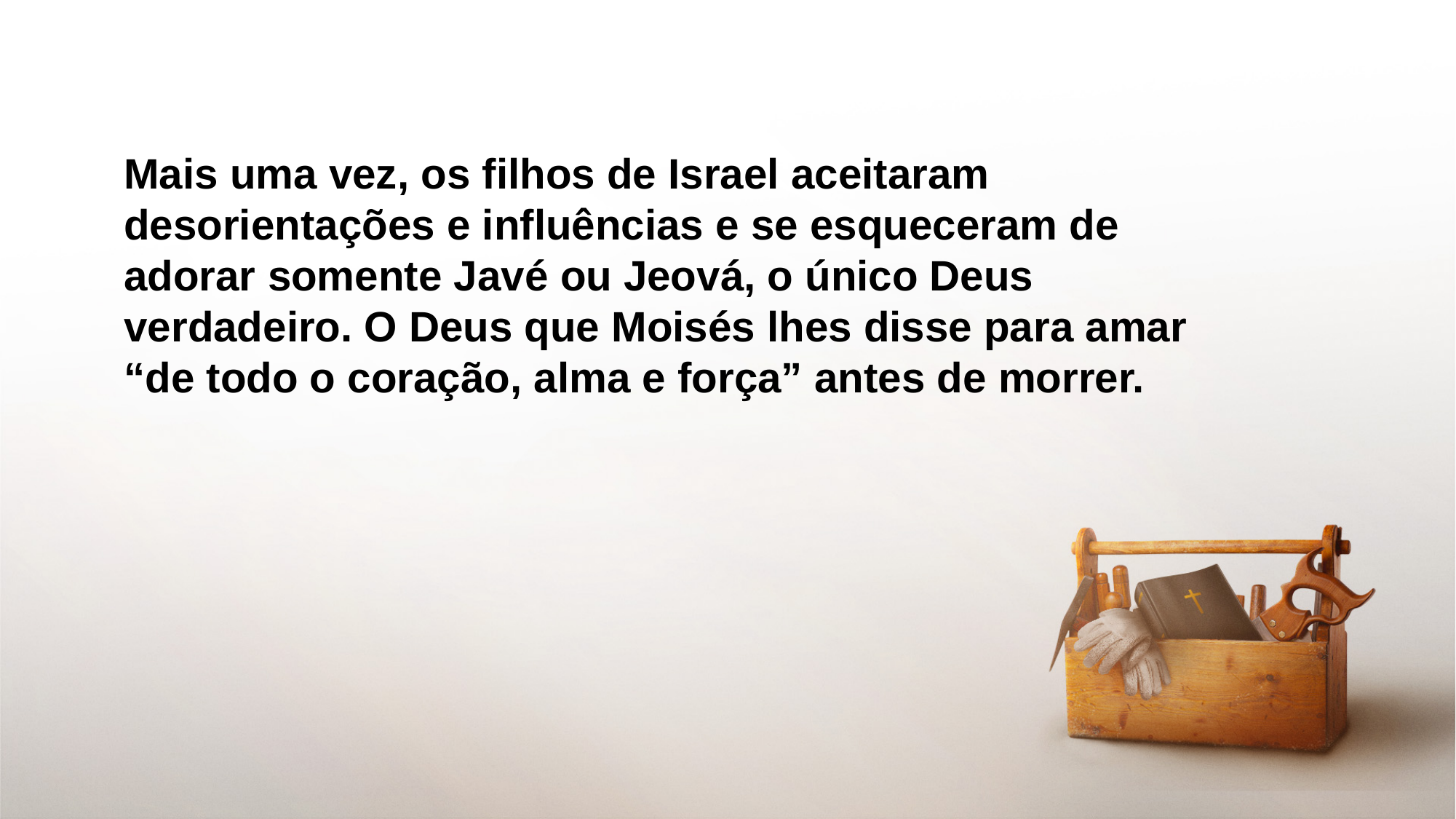

Mais uma vez, os filhos de Israel aceitaram desorientações e influências e se esqueceram de adorar somente Javé ou Jeová, o único Deus verdadeiro. O Deus que Moisés lhes disse para amar “de todo o coração, alma e força” antes de morrer.